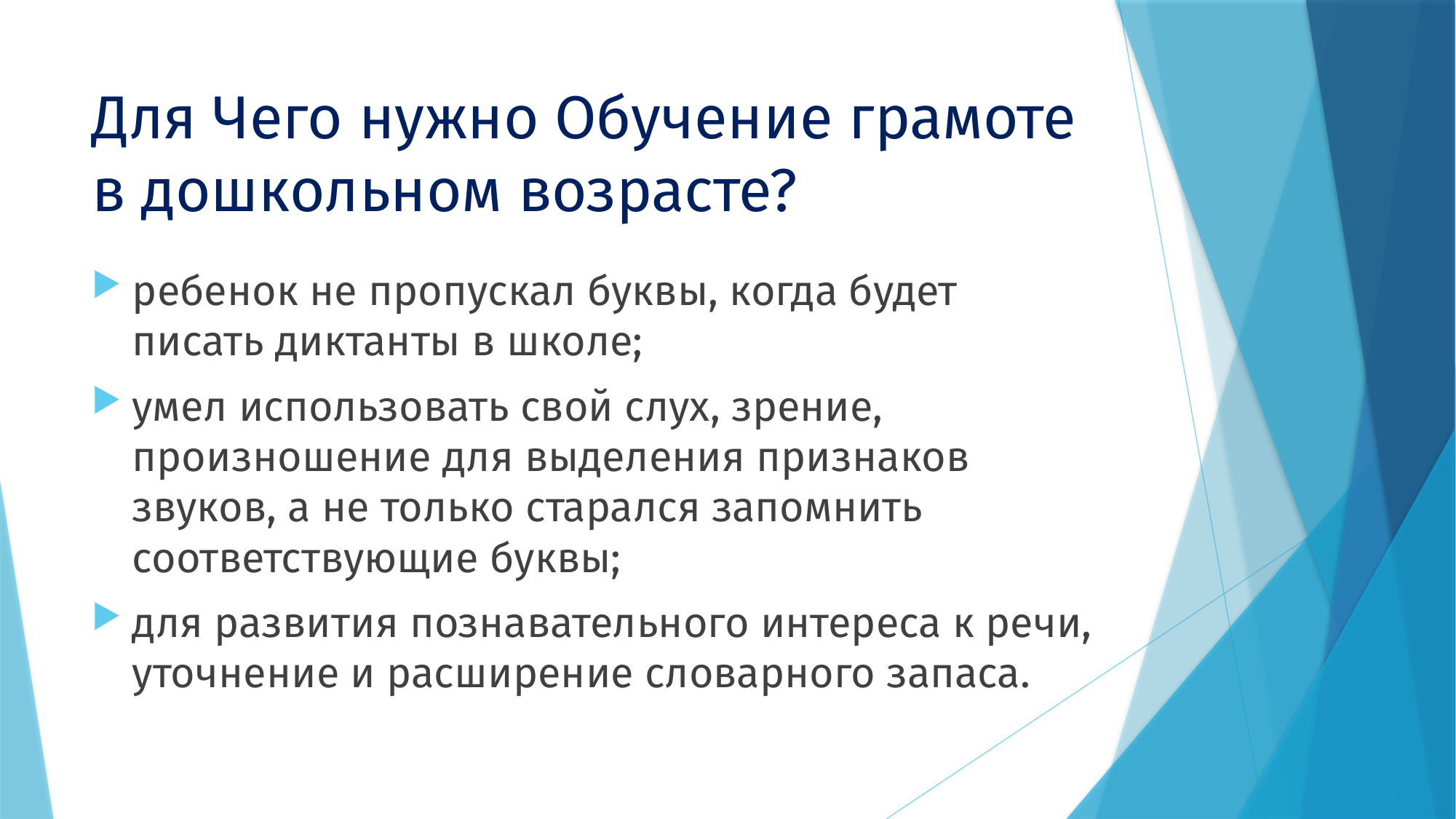

# Для Чего нужно Обучение грамоте в дошкольном возрасте?
ребенок не пропускал буквы, когда будет писать диктанты в школе;
умел использовать свой слух, зрение, произношение для выделения признаков звуков, а не только старался запомнить соответствующие буквы;
для развития познавательного интереса к речи, уточнение и расширение словарного запаса.